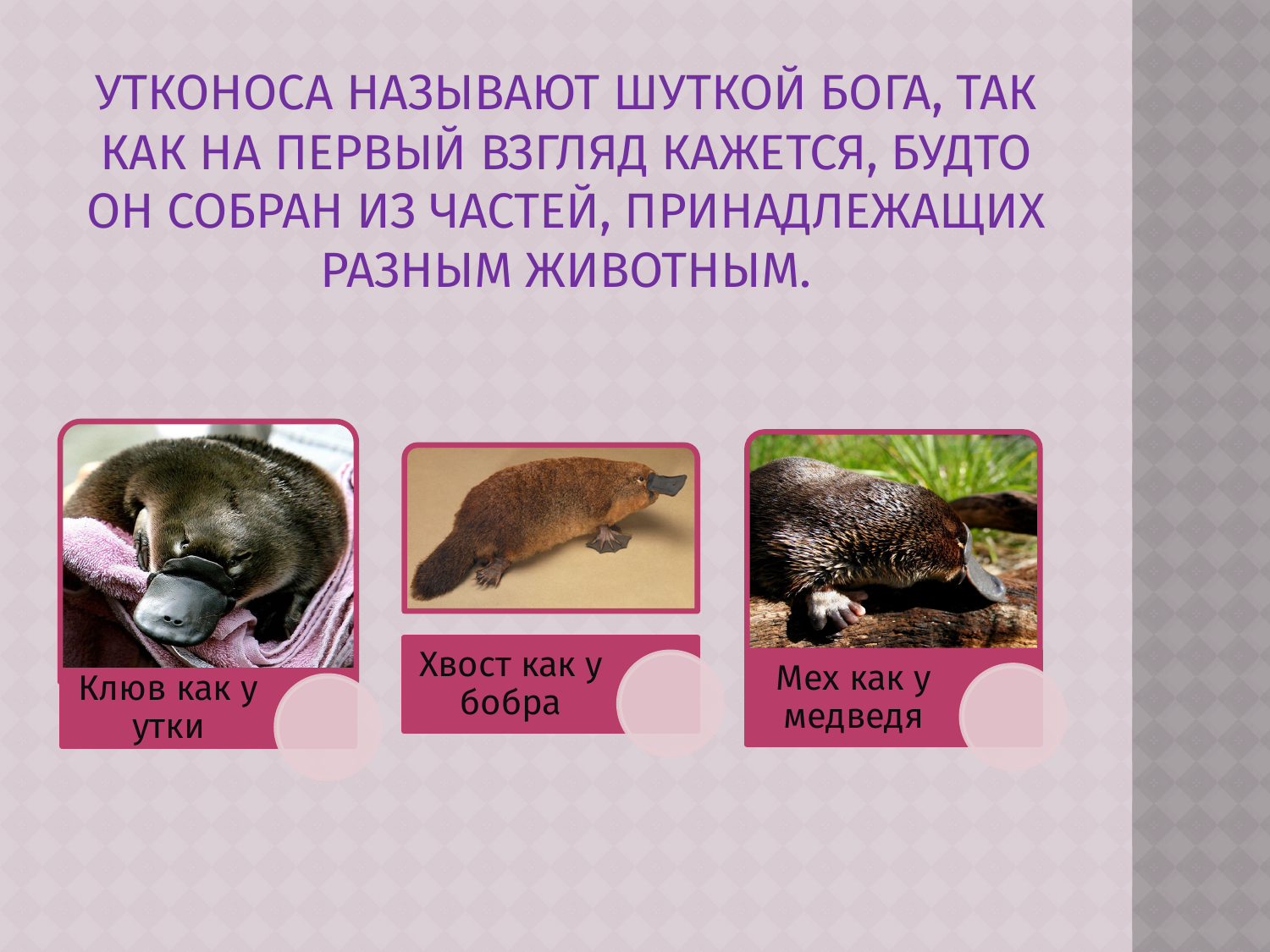

# утконоса называют шуткой Бога, так как На первый взгляд кажется, будто он собран из частей, принадлежащих разным животным.
Клюв как у утки
Хвост как у бобра
Мех как у медведя